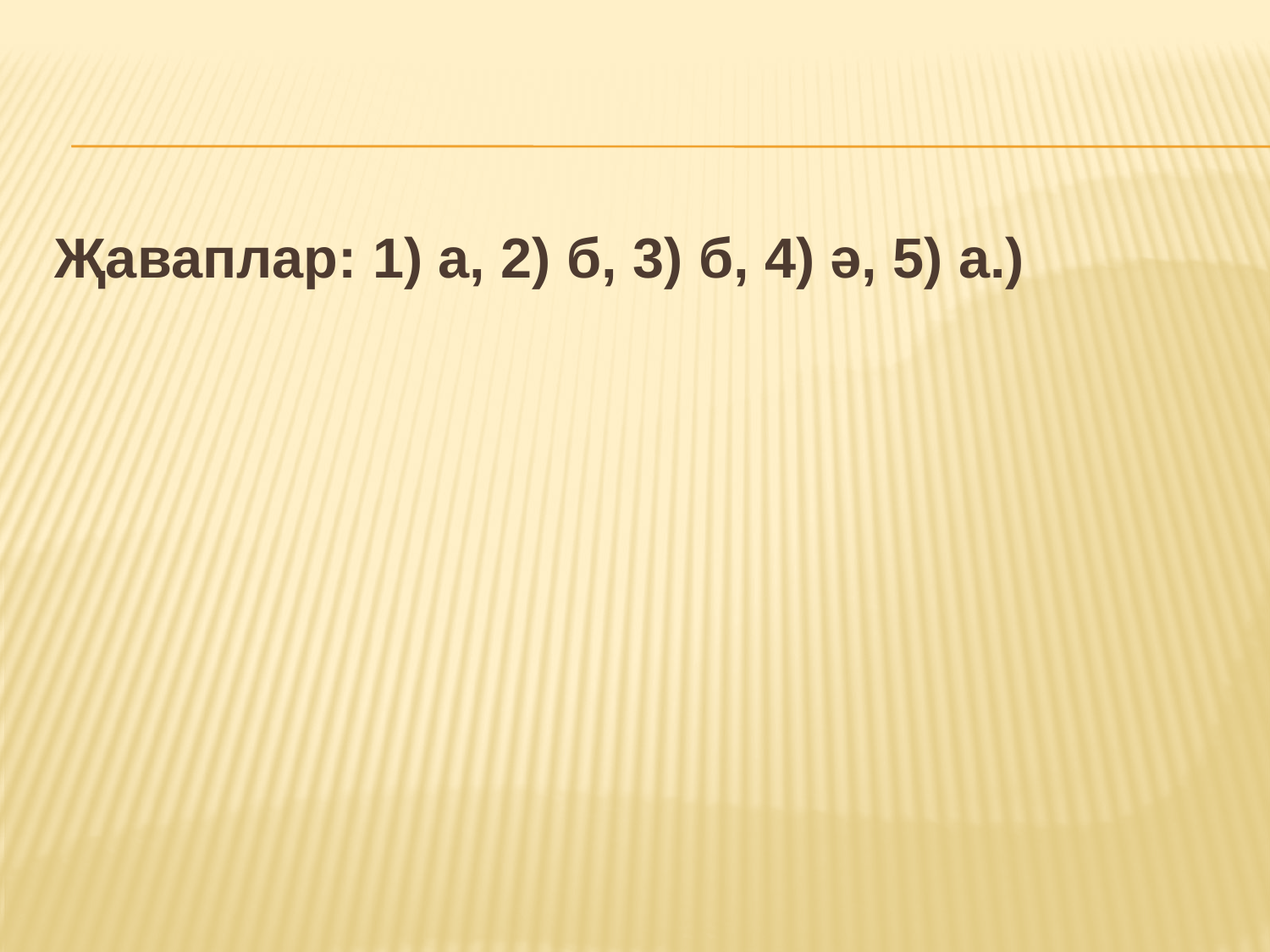

#
Җаваплар: 1) а, 2) б, 3) б, 4) ә, 5) а.)